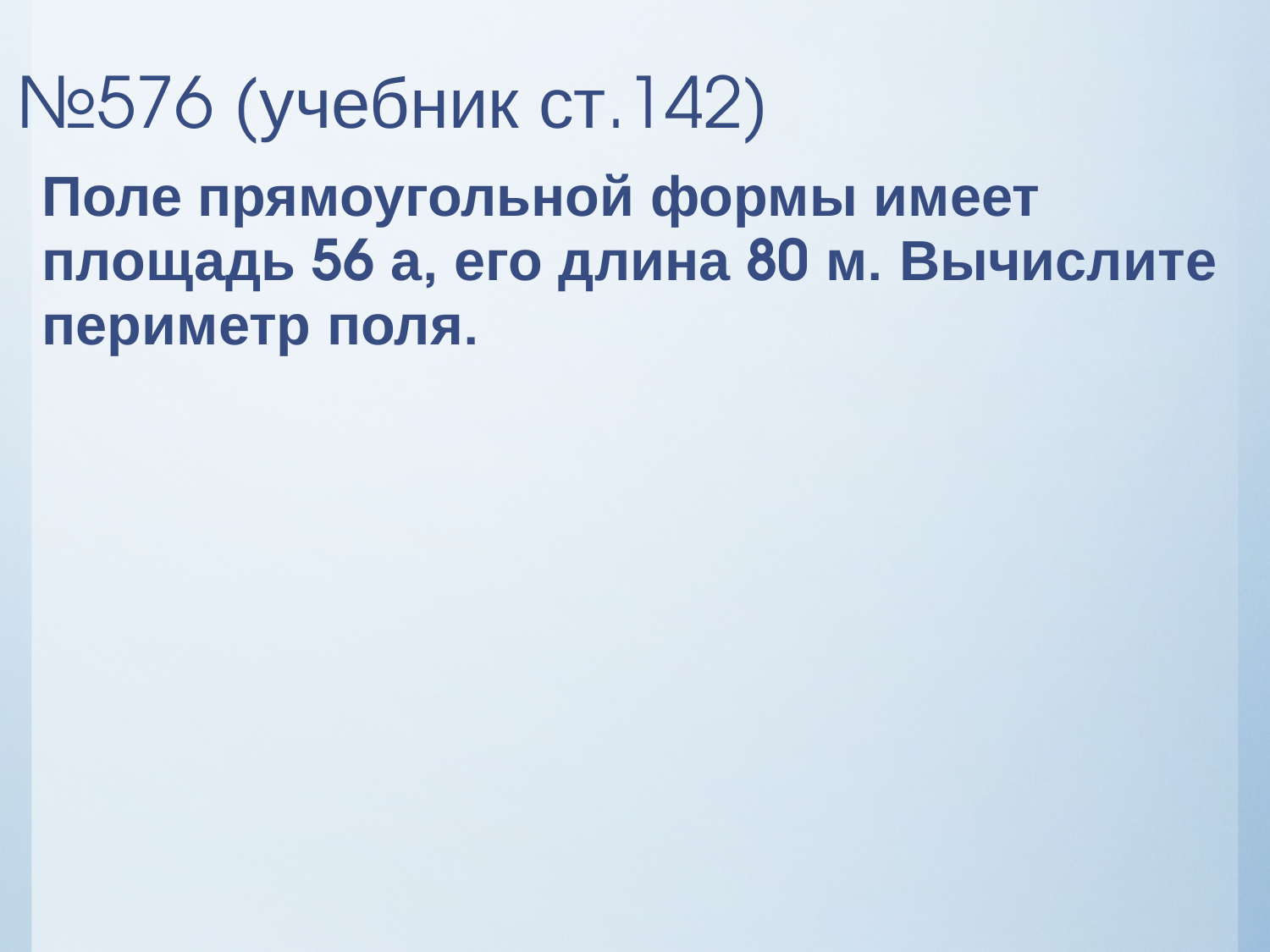

# №576 (учебник ст.142)
Поле прямоугольной формы имеет площадь 56 а, его длина 80 м. Вычислите периметр поля.